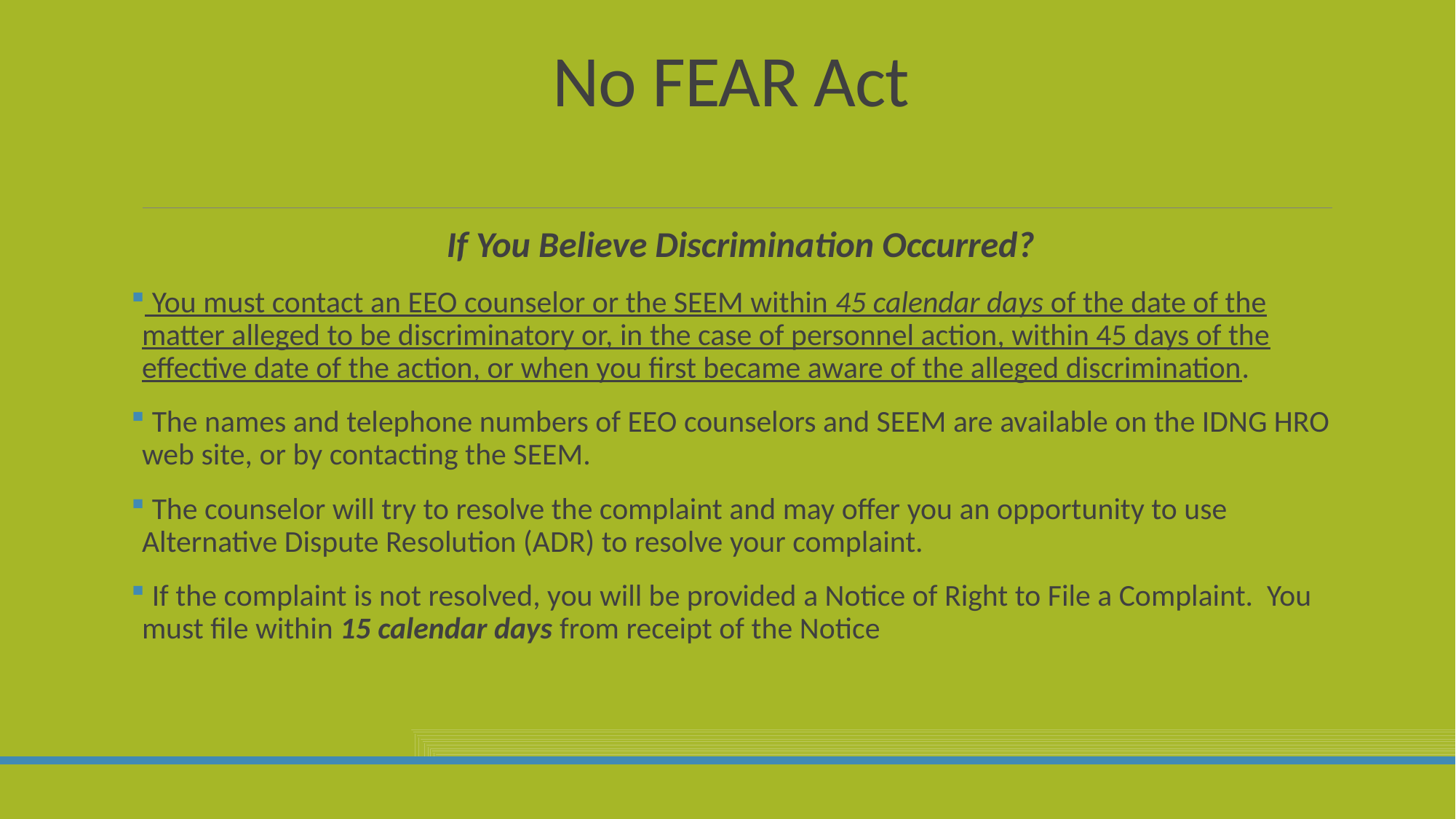

# No FEAR Act
 If You Believe Discrimination Occurred?
 You must contact an EEO counselor or the SEEM within 45 calendar days of the date of the matter alleged to be discriminatory or, in the case of personnel action, within 45 days of the effective date of the action, or when you first became aware of the alleged discrimination.
 The names and telephone numbers of EEO counselors and SEEM are available on the IDNG HRO web site, or by contacting the SEEM.
 The counselor will try to resolve the complaint and may offer you an opportunity to use Alternative Dispute Resolution (ADR) to resolve your complaint.
 If the complaint is not resolved, you will be provided a Notice of Right to File a Complaint.  You must file within 15 calendar days from receipt of the Notice